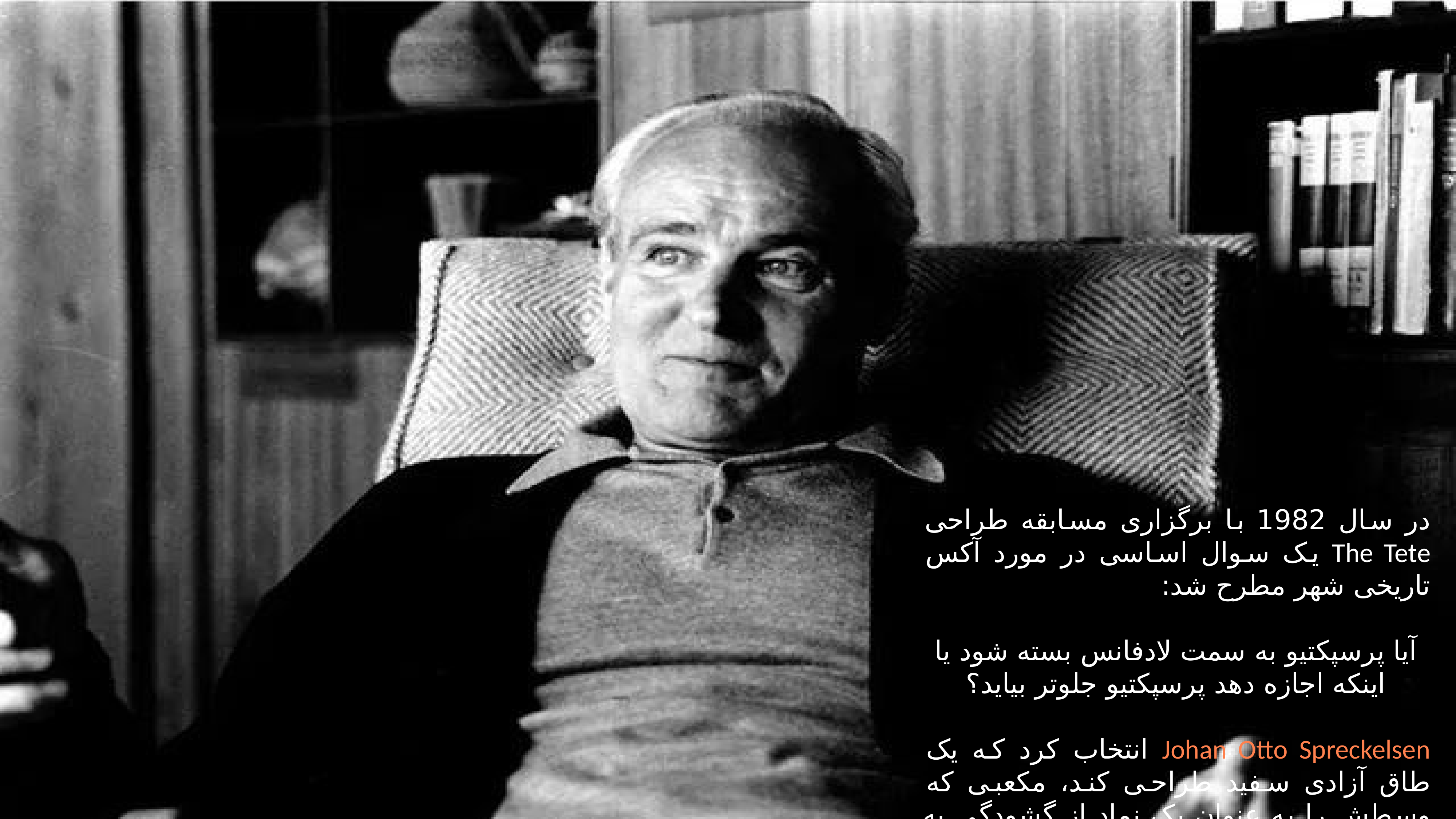

در سال 1982 با برگزاری مسابقه طراحی The Tete یک سوال اساسی در مورد آکس تاریخی شهر مطرح شد:

آیا پرسپکتیو به سمت لادفانس بسته شود یا اینکه اجازه دهد پرسپکتیو جلوتر بیاید؟
Johan Otto Spreckelsen انتخاب کرد که یک طاق آزادی سفید طراحی کند، مکعبی که وسطش را به عنوان یک نماد از گشودگی به دنیا خالی کرد.